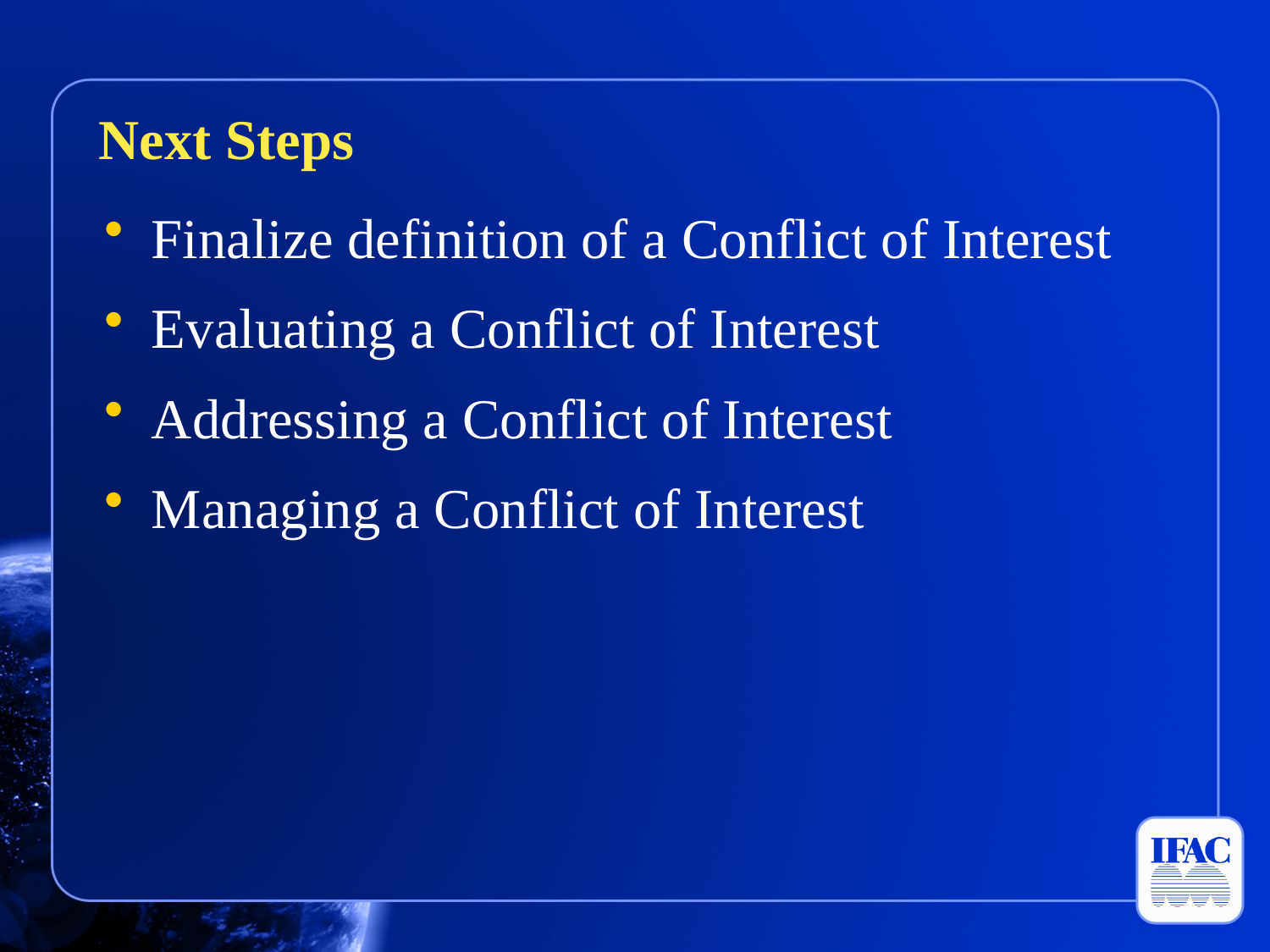

Next Steps
Finalize definition of a Conflict of Interest
Evaluating a Conflict of Interest
Addressing a Conflict of Interest
Managing a Conflict of Interest